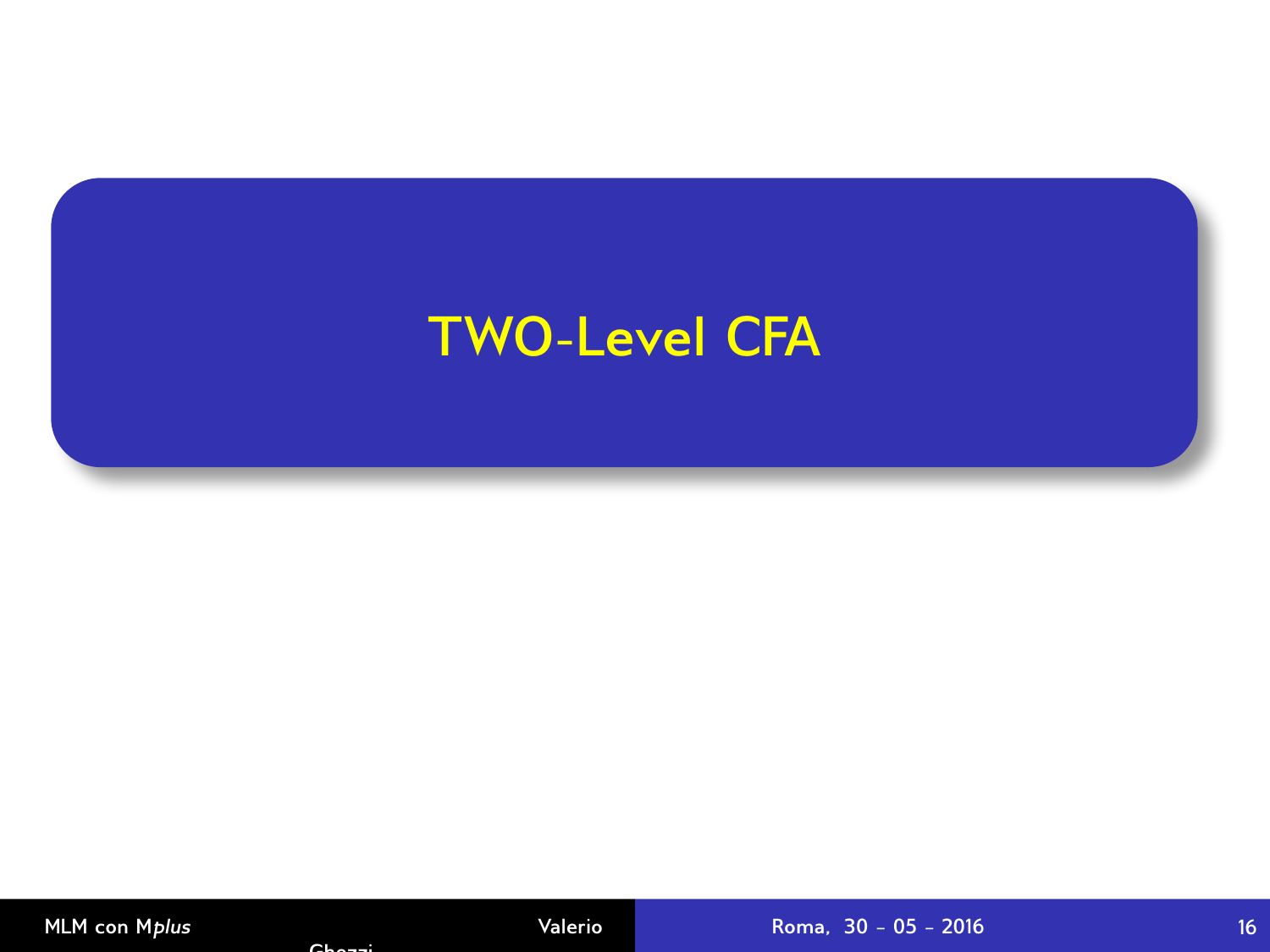

# TWO-Level CFA
Roma,  30 – 05 – 2016
16
  MLM con Mplus                                                  Valerio Ghezzi